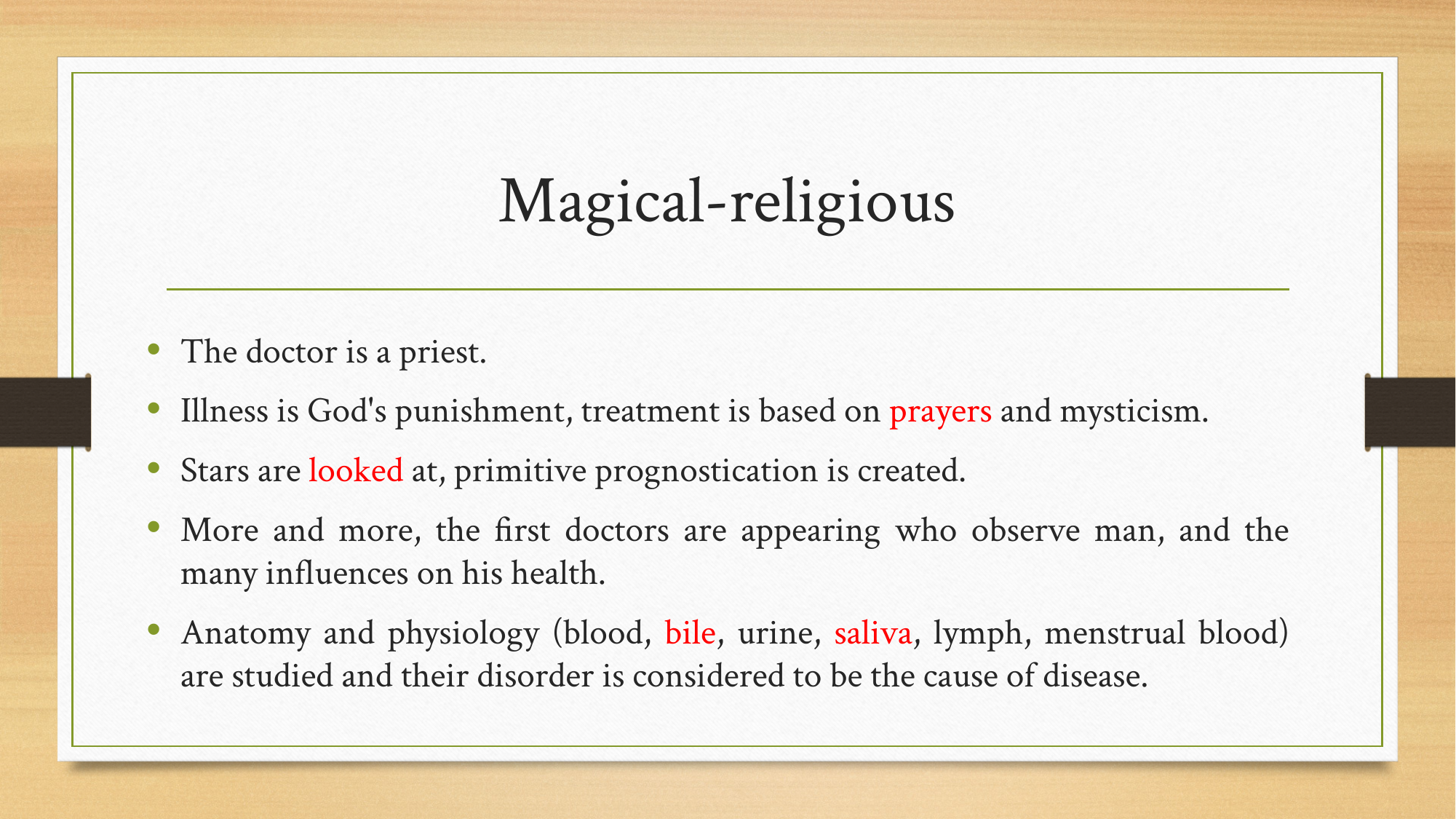

# Magical-religious

The doctor is a priest.
Illness is God's punishment, treatment is based on prayers and mysticism.
Stars are looked at, primitive prognostication is created.
More and more, the first doctors are appearing who observe man, and the many influences on his health.
Anatomy and physiology (blood, bile, urine, saliva, lymph, menstrual blood) are studied and their disorder is considered to be the cause of disease.